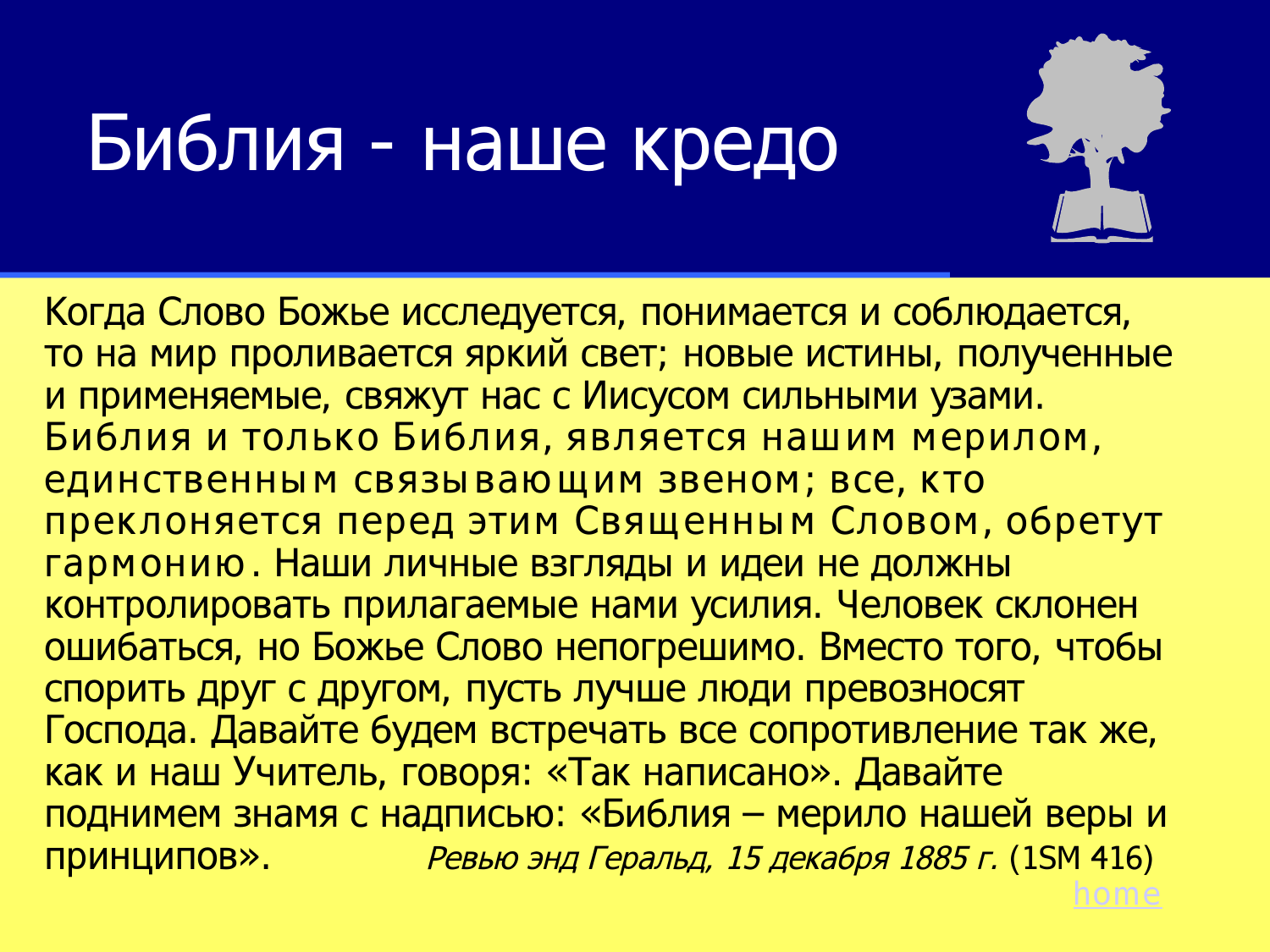

# Библия - наше кредо
Когда Слово Божье исследуется, понимается и соблюдается, то на мир проливается яркий свет; новые истины, полученные и применяемые, свяжут нас с Иисусом сильными узами.  Библия и только Библия, является нашим мерилом, единственным связывающим звеном; все, кто преклоняется перед этим Священным Словом, обретут гармонию. Наши личные взгляды и идеи не должны контролировать прилагаемые нами усилия. Человек склонен ошибаться, но Божье Слово непогрешимо. Вместо того, чтобы спорить друг с другом, пусть лучше люди превозносят Господа. Давайте будем встречать все сопротивление так же, как и наш Учитель, говоря: «Так написано». Давайте поднимем знамя с надписью: «Библия – мерило нашей веры и принципов».		Ревью энд Геральд, 15 декабря 1885 г. (1SM 416)